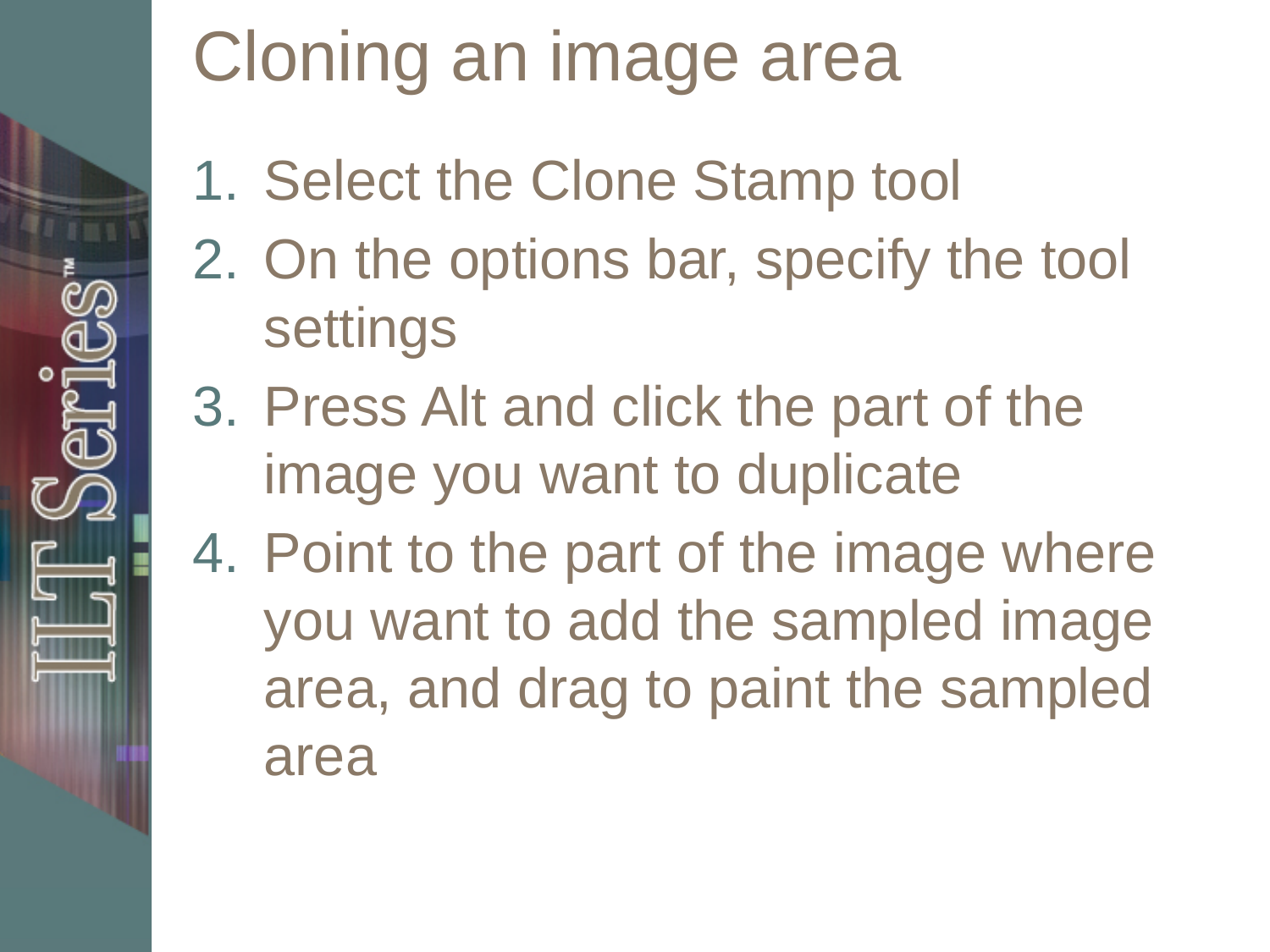

# Cloning an image area
Select the Clone Stamp tool
On the options bar, specify the tool settings
Press Alt and click the part of the image you want to duplicate
Point to the part of the image where you want to add the sampled image area, and drag to paint the sampled area